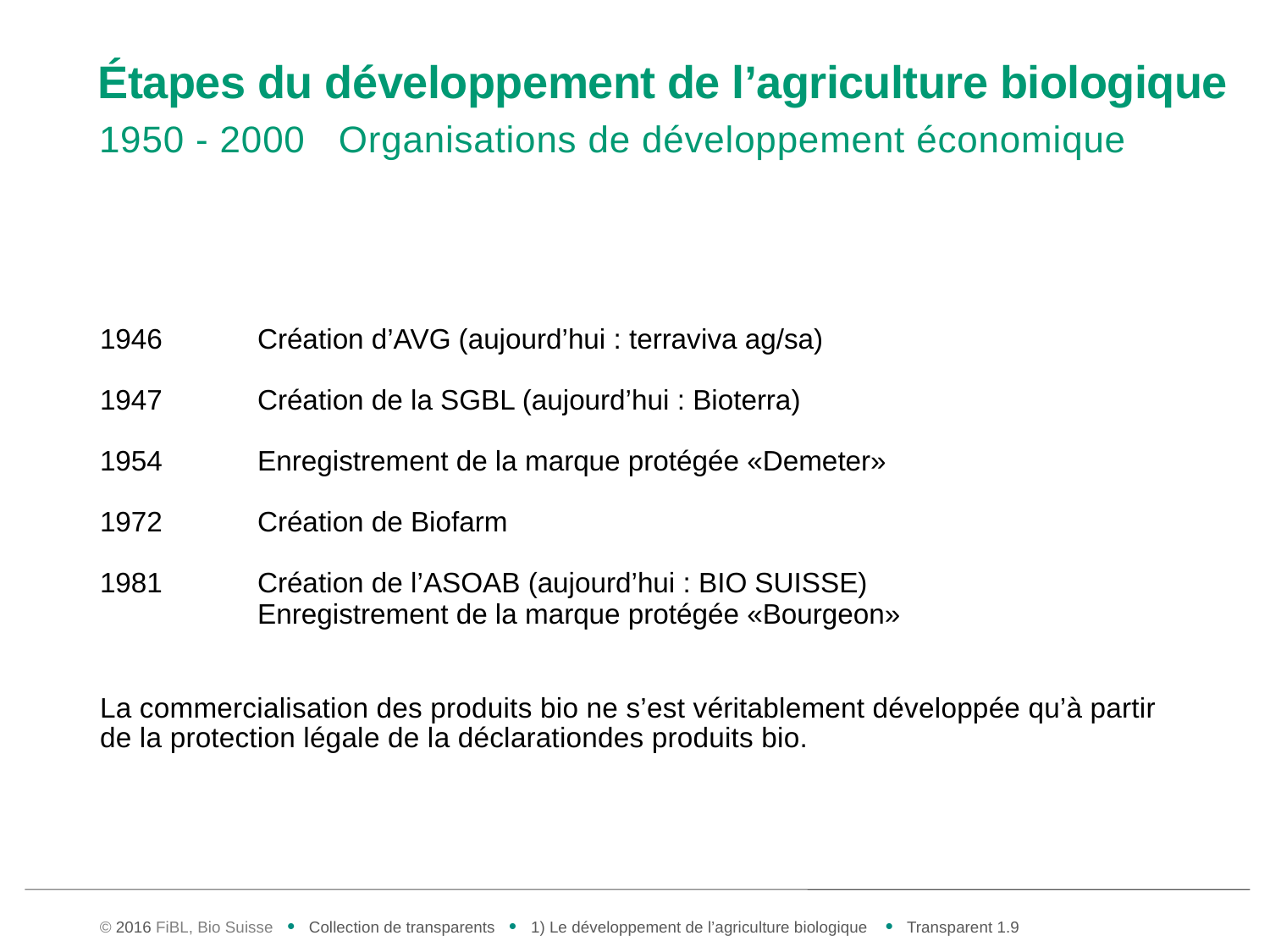

# Étapes du développement de l’agriculture biologique
1950 - 2000   Organisations de développement économique
| 1946 | Création d’AVG (aujourd’hui : terraviva ag/sa) |
| --- | --- |
| 1947 | Création de la SGBL (aujourd’hui : Bioterra) |
| 1954 | Enregistrement de la marque protégée «Demeter» |
| 1972 | Création de Biofarm |
| 1981 | Création de l’ASOAB (aujourd’hui : BIO SUISSE) Enregistrement de la marque protégée «Bourgeon» |
La commercialisation des produits bio ne s’est véritablement développée qu’à partir de la protection légale de la déclarationdes produits bio.